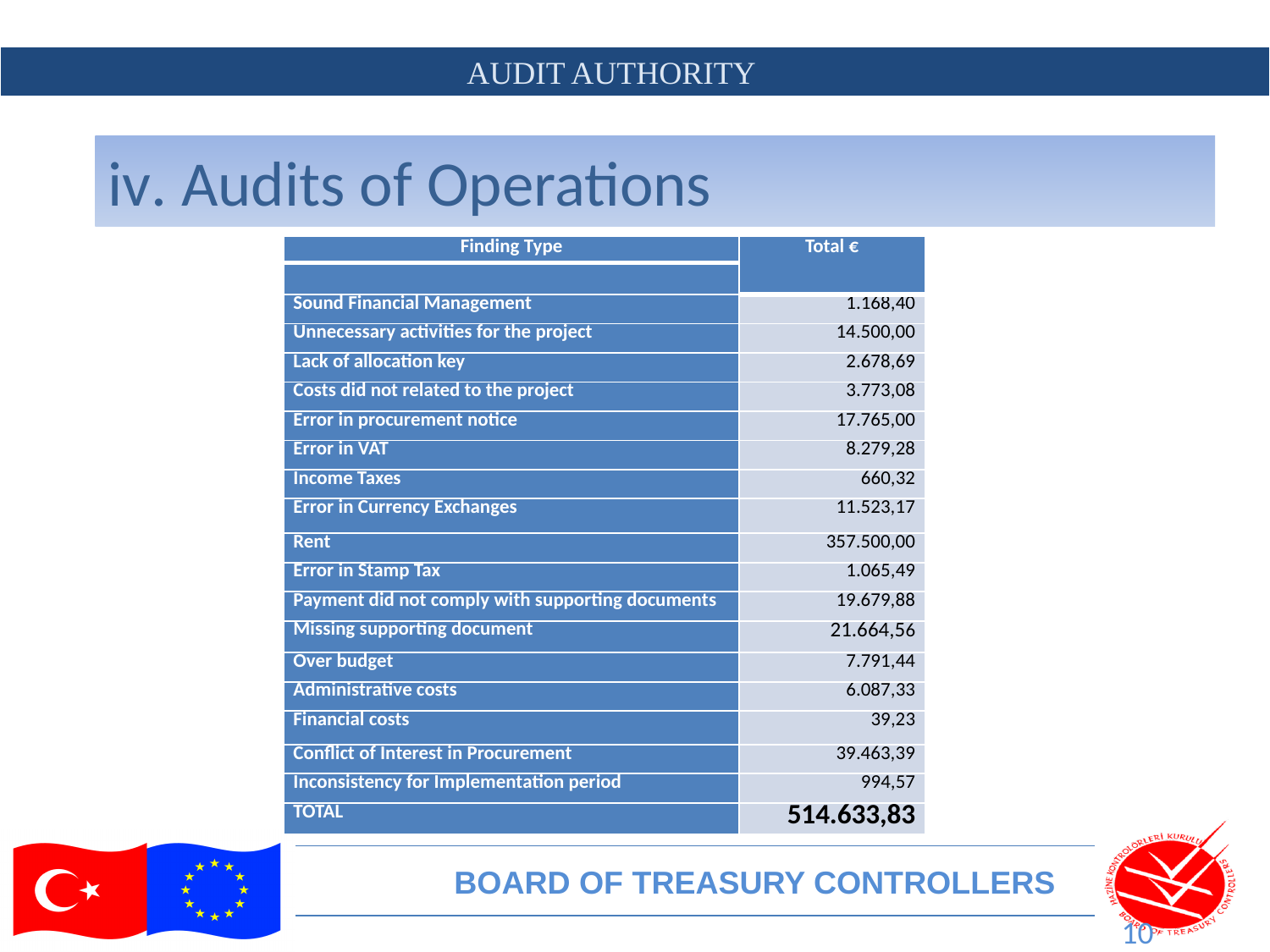

# iv. Audits of Operations
| Finding Type | Total € |
| --- | --- |
|  |  |
| Sound Financial Management | 1.168,40 |
| Unnecessary activities for the project | 14.500,00 |
| Lack of allocation key | 2.678,69 |
| Costs did not related to the project | 3.773,08 |
| Error in procurement notice | 17.765,00 |
| Error in VAT | 8.279,28 |
| Income Taxes | 660,32 |
| Error in Currency Exchanges | 11.523,17 |
| Rent | 357.500,00 |
| Error in Stamp Tax | 1.065,49 |
| Payment did not comply with supporting documents | 19.679,88 |
| Missing supporting document | 21.664,56 |
| Over budget | 7.791,44 |
| Administrative costs | 6.087,33 |
| Financial costs | 39,23 |
| Conflict of Interest in Procurement | 39.463,39 |
| Inconsistency for Implementation period | 994,57 |
| TOTAL | 514.633,83 |

10